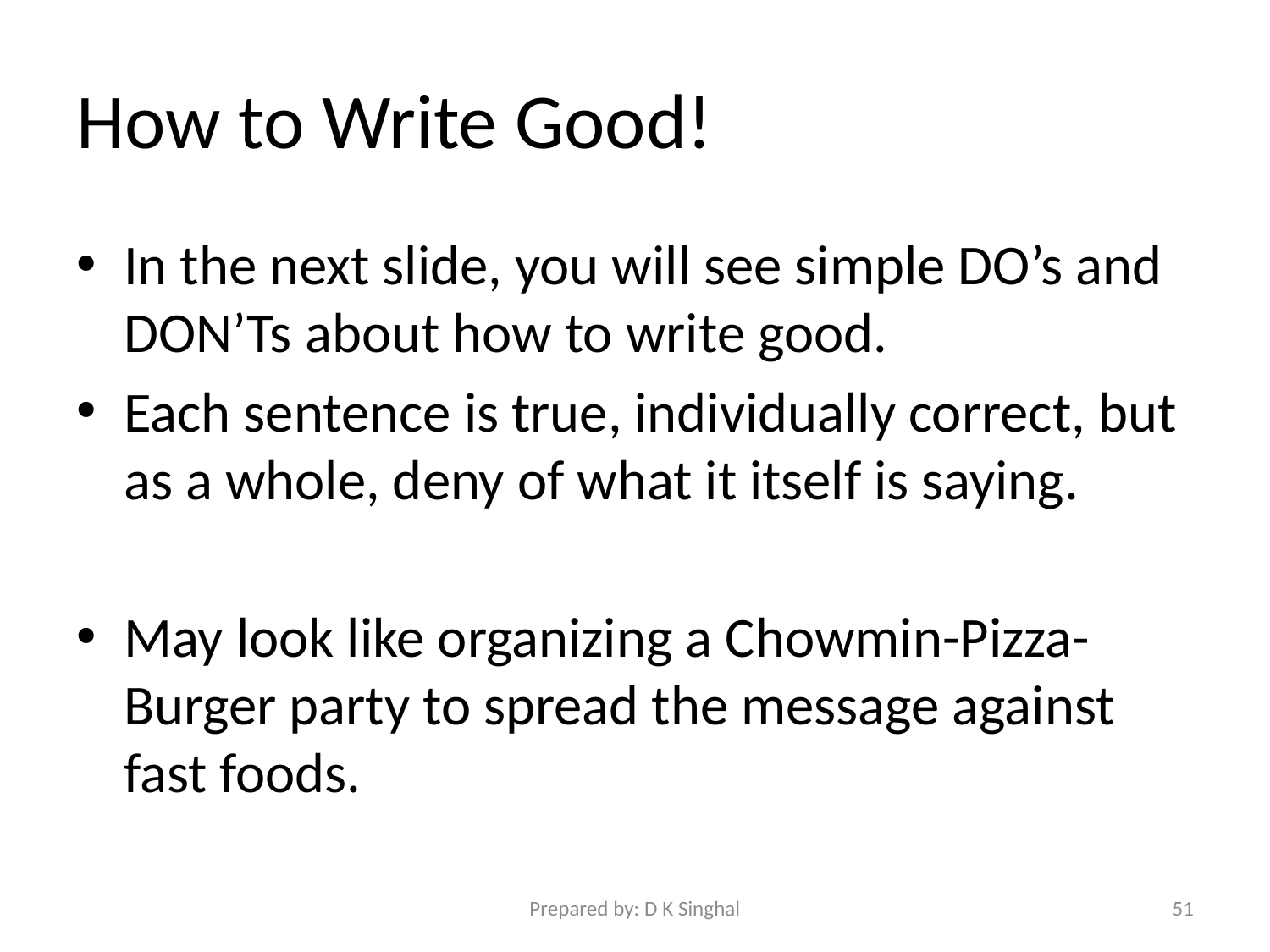

# How to Write Good!
In the next slide, you will see simple DO’s and DON’Ts about how to write good.
Each sentence is true, individually correct, but as a whole, deny of what it itself is saying.

May look like organizing a Chowmin-Pizza-Burger party to spread the message against fast foods.
Prepared by: D K Singhal
51